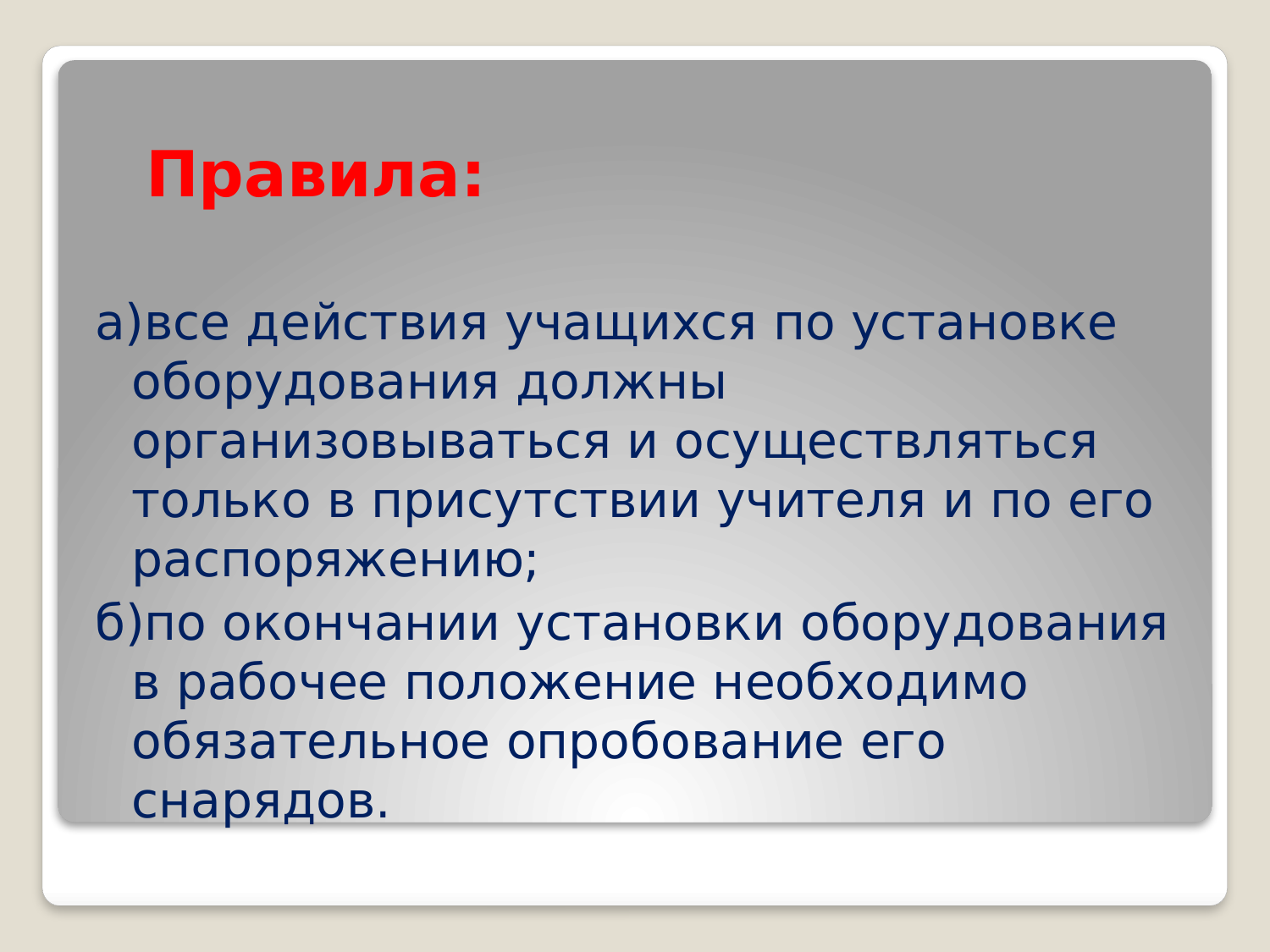

# Правила:
а)все действия учащихся по установке оборудования должны организовываться и осуществляться только в присутствии учителя и по его распоряжению;
б)по окончании установки оборудования в рабочее положение необходимо обязательное опробование его снарядов.